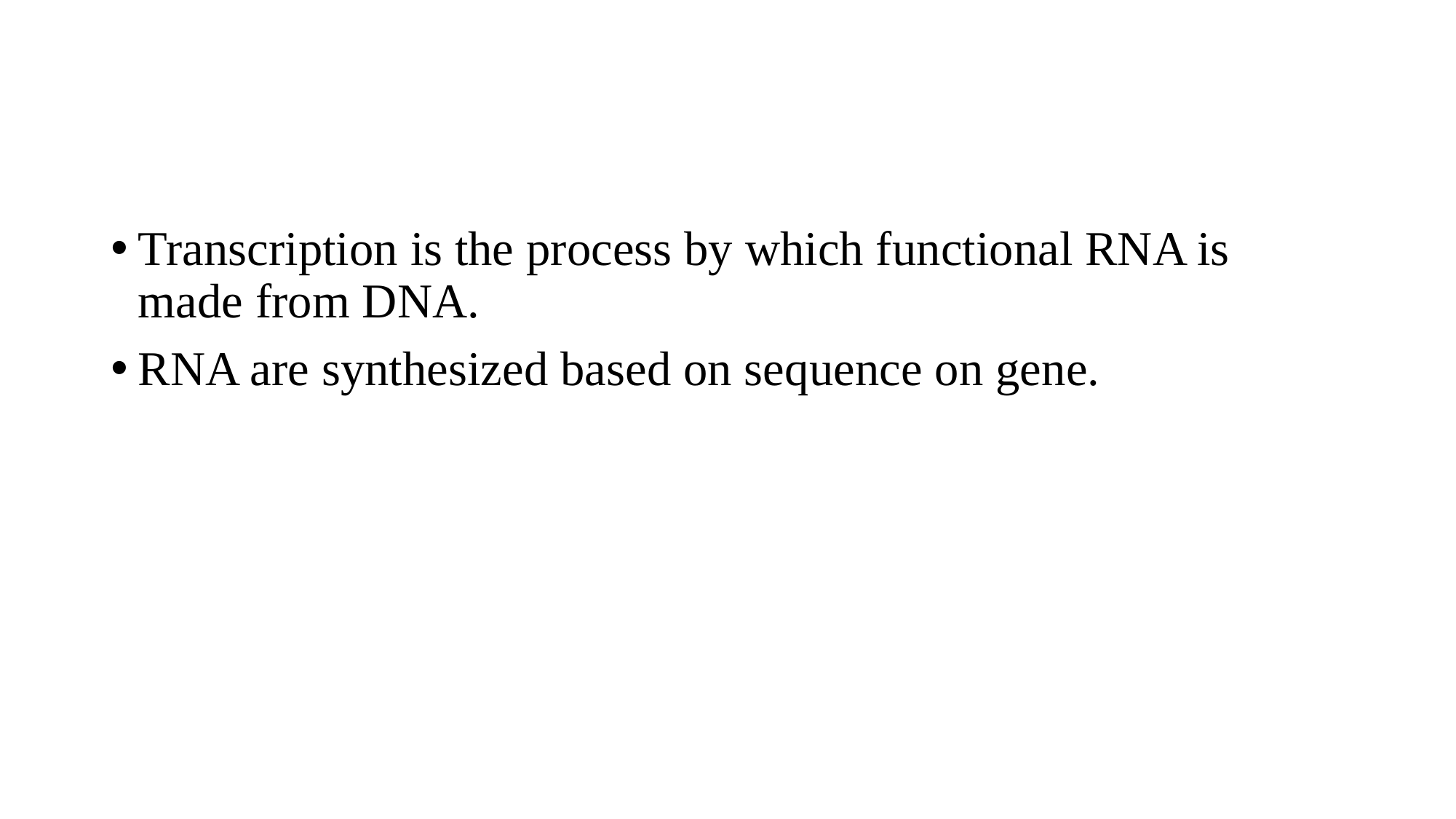

#
Transcription is the process by which functional RNA is made from DNA.
RNA are synthesized based on sequence on gene.